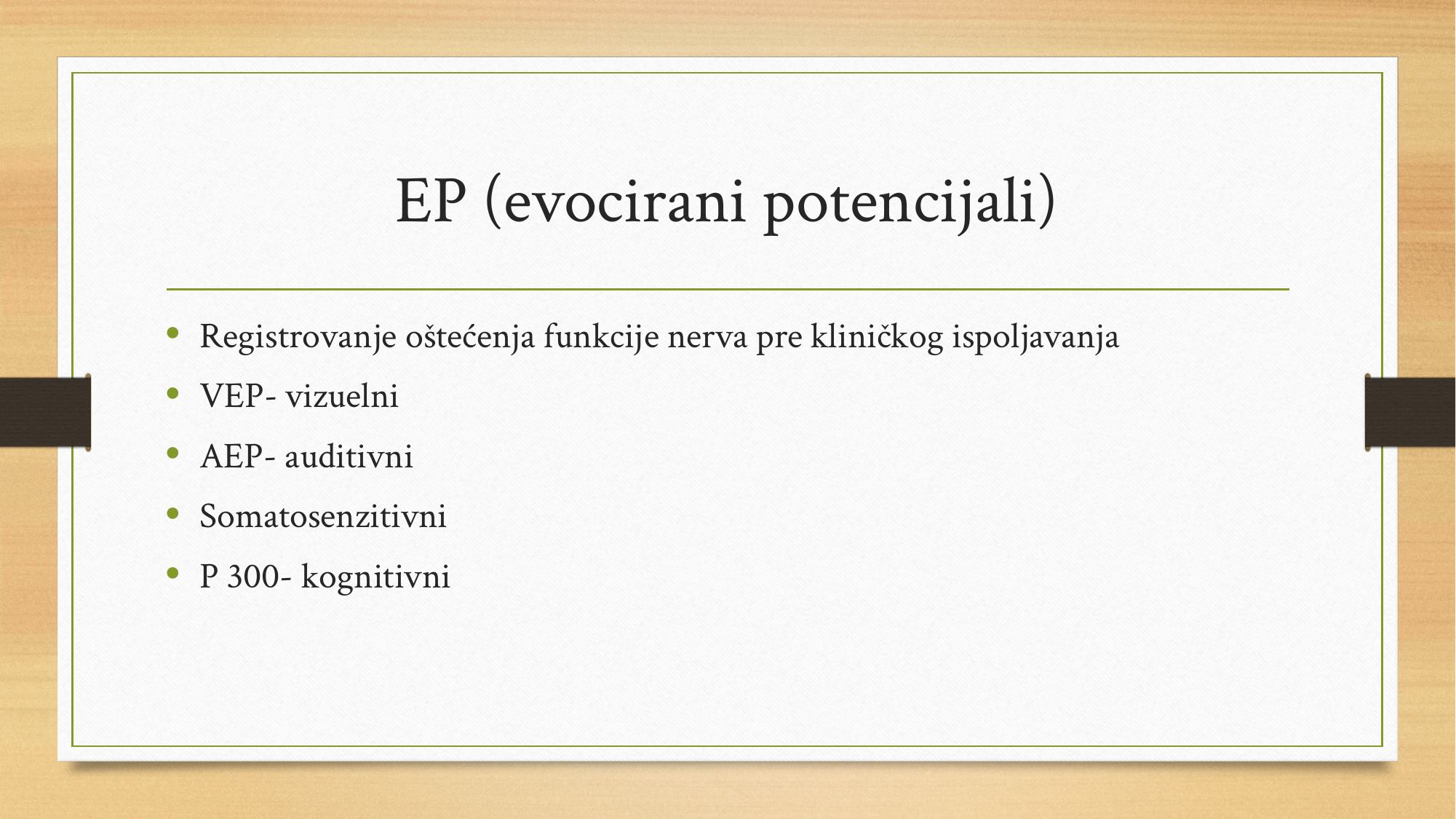

# EP (evocirani potencijali)
Registrovanje oštećenja funkcije nerva pre kliničkog ispoljavanja
VEP- vizuelni
AEP- auditivni
Somatosenzitivni
P 300- kognitivni